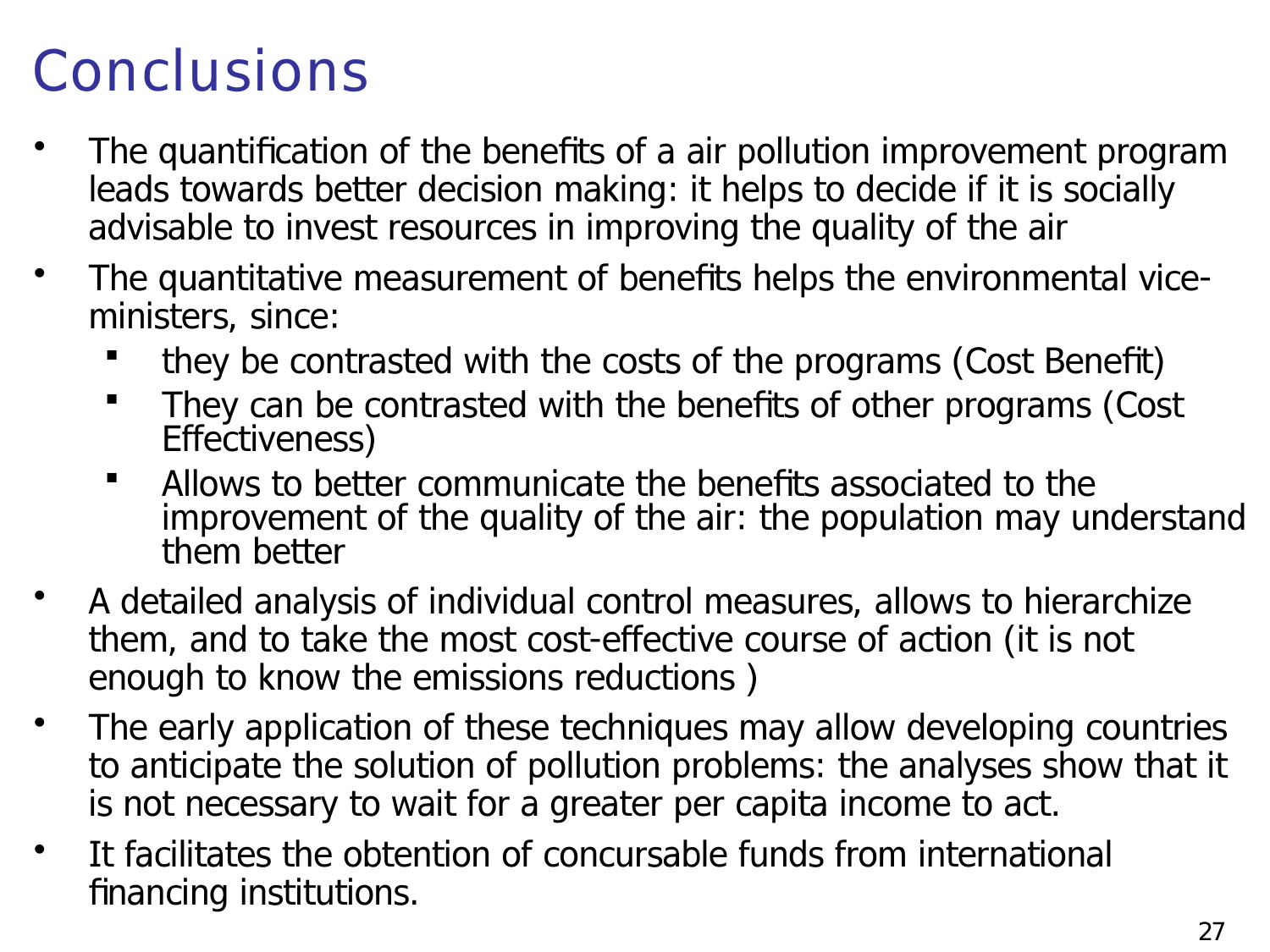

# Conclusions
The quantification of the benefits of a air pollution improvement program leads towards better decision making: it helps to decide if it is socially advisable to invest resources in improving the quality of the air
The quantitative measurement of benefits helps the environmental vice-ministers, since:
they be contrasted with the costs of the programs (Cost Benefit)
They can be contrasted with the benefits of other programs (Cost Effectiveness)
Allows to better communicate the benefits associated to the improvement of the quality of the air: the population may understand them better
A detailed analysis of individual control measures, allows to hierarchize them, and to take the most cost-effective course of action (it is not enough to know the emissions reductions )
The early application of these techniques may allow developing countries to anticipate the solution of pollution problems: the analyses show that it is not necessary to wait for a greater per capita income to act.
It facilitates the obtention of concursable funds from international financing institutions.
27